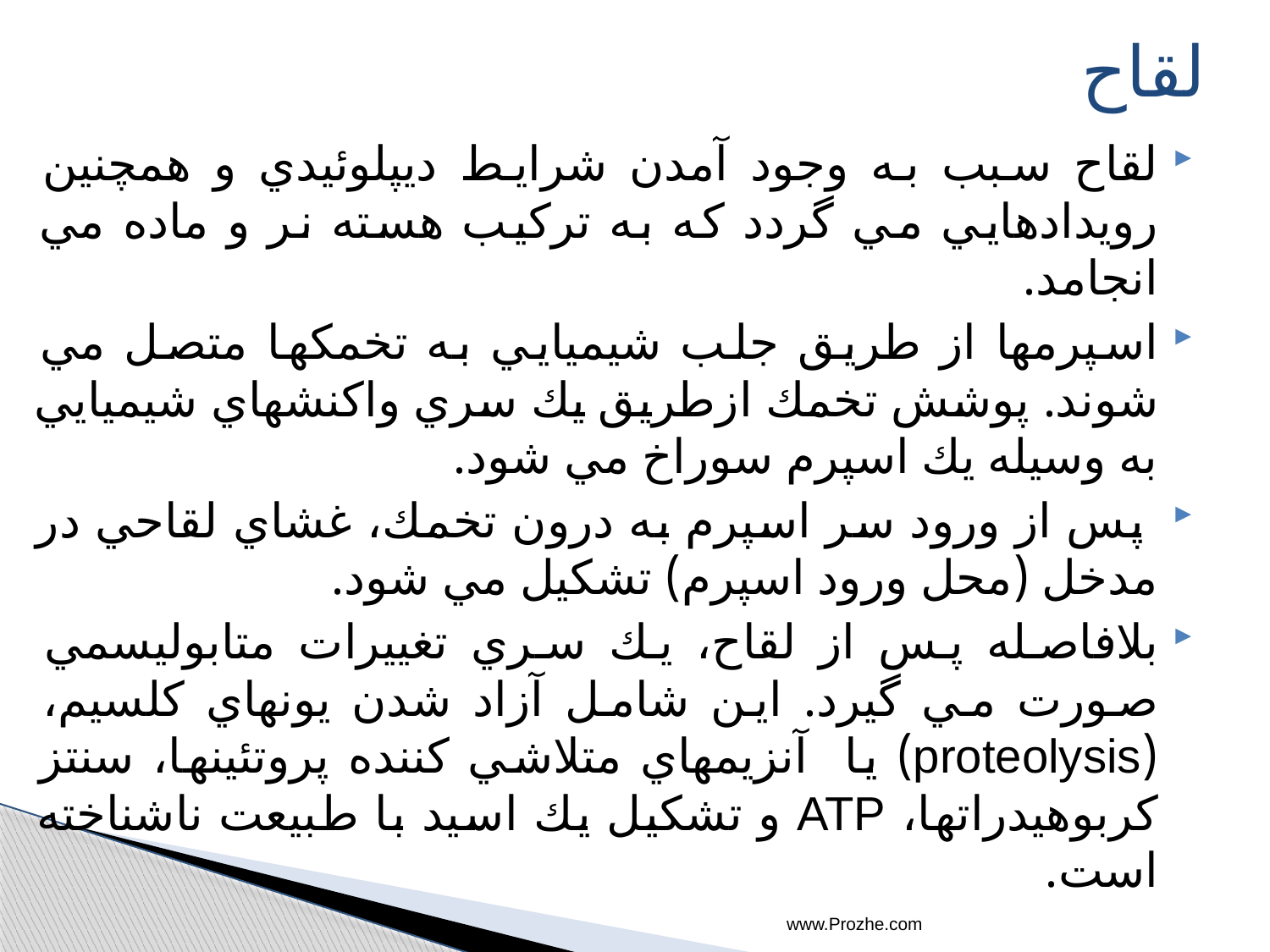

# لقاح
لقاح سبب به وجود آمدن شرايط ديپلوئيدي و همچنين رويدادهايي مي گردد كه به تركيب هسته نر و ماده مي انجامد.
اسپرمها از طريق جلب شيميايي به تخمكها متصل مي شوند. پوشش تخمك ازطريق يك سري واكنشهاي شيميايي به وسيله يك اسپرم سوراخ مي شود.
 پس از ورود سر اسپرم به درون تخمك، غشاي لقاحي در مدخل (محل ورود اسپرم) تشكيل مي شود.
بلافاصله پس از لقاح، يك سري تغييرات متابوليسمي صورت مي گيرد. این شامل آزاد شدن يونهاي كلسيم، (proteolysis) یا  آنزيمهاي متلاشي كننده پروتئينها، سنتز كربوهيدراتها، ATP و تشكيل يك اسيد با طبيعت ناشناخته است.
www.Prozhe.com